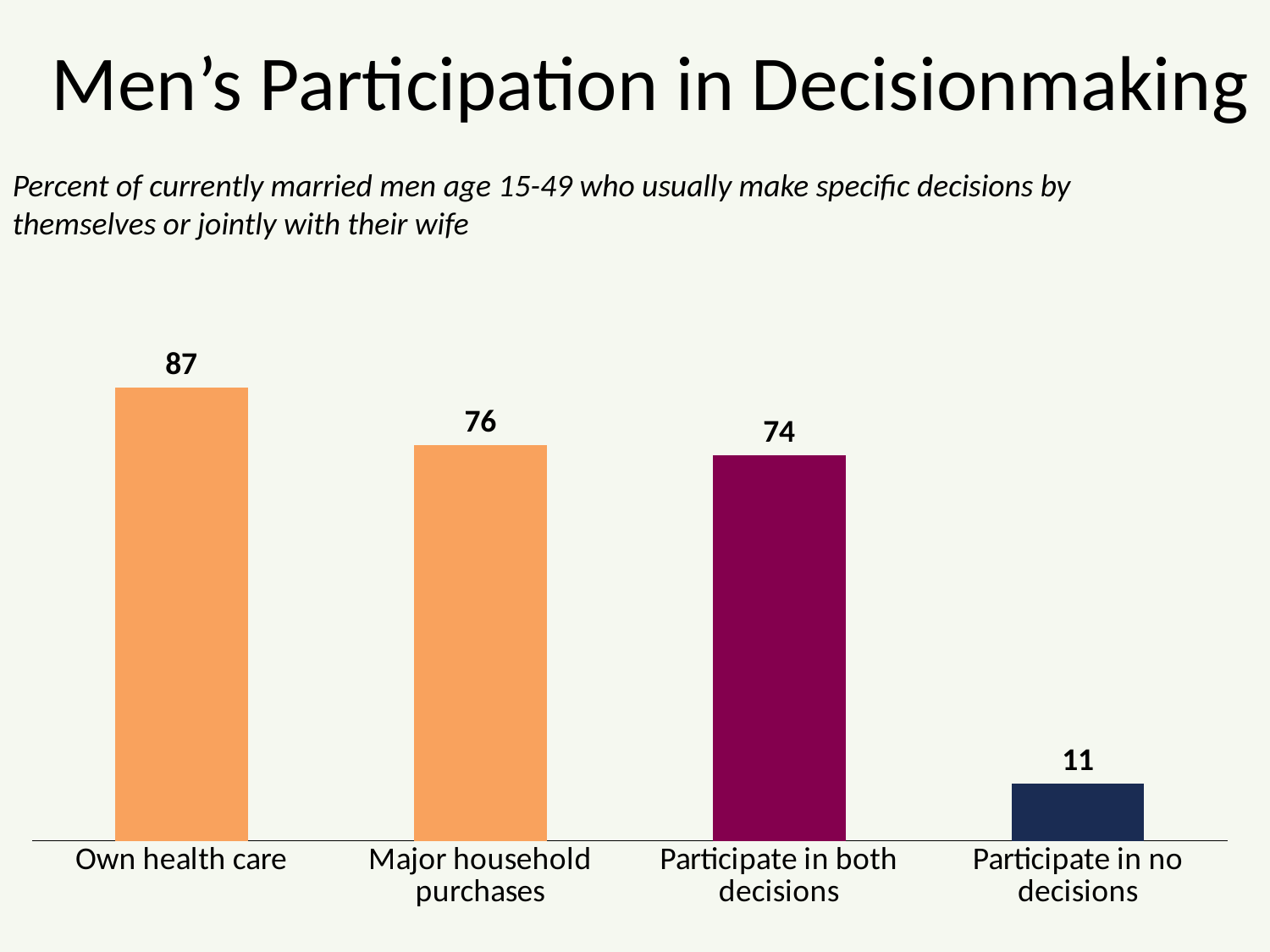

# Men’s Participation in Decisionmaking
Percent of currently married men age 15-49 who usually make specific decisions by themselves or jointly with their wife

### Chart

| Category | Column1 |
|---|---|
| Own health care | 87.0 |
| Major household purchases | 76.0 |
| Participate in both decisions | 74.0 |
| Participate in no decisions | 11.0 |